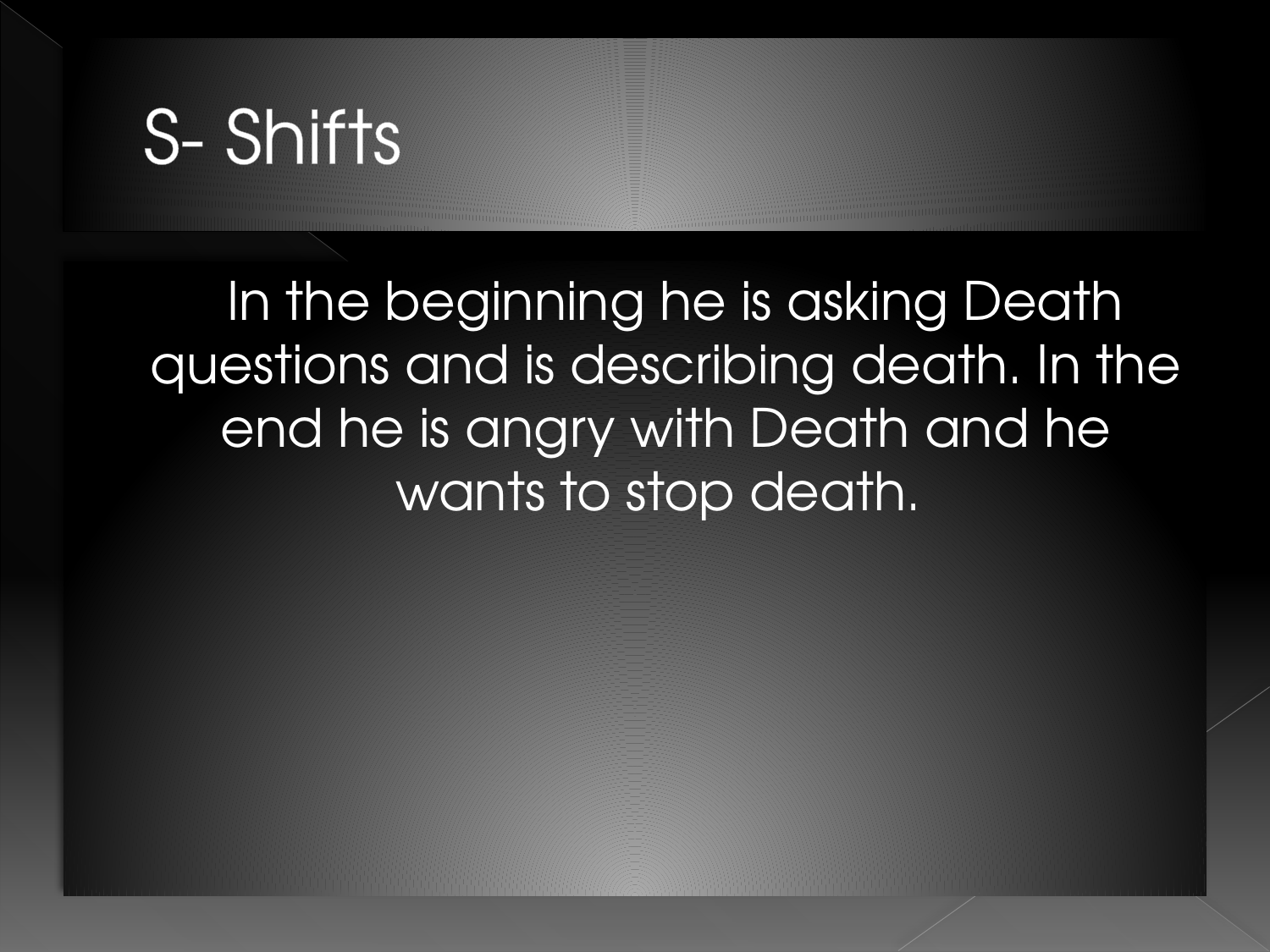

# S- Shifts
     In the beginning he is asking Death questions and is describing death. In the end he is angry with Death and he wants to stop death.